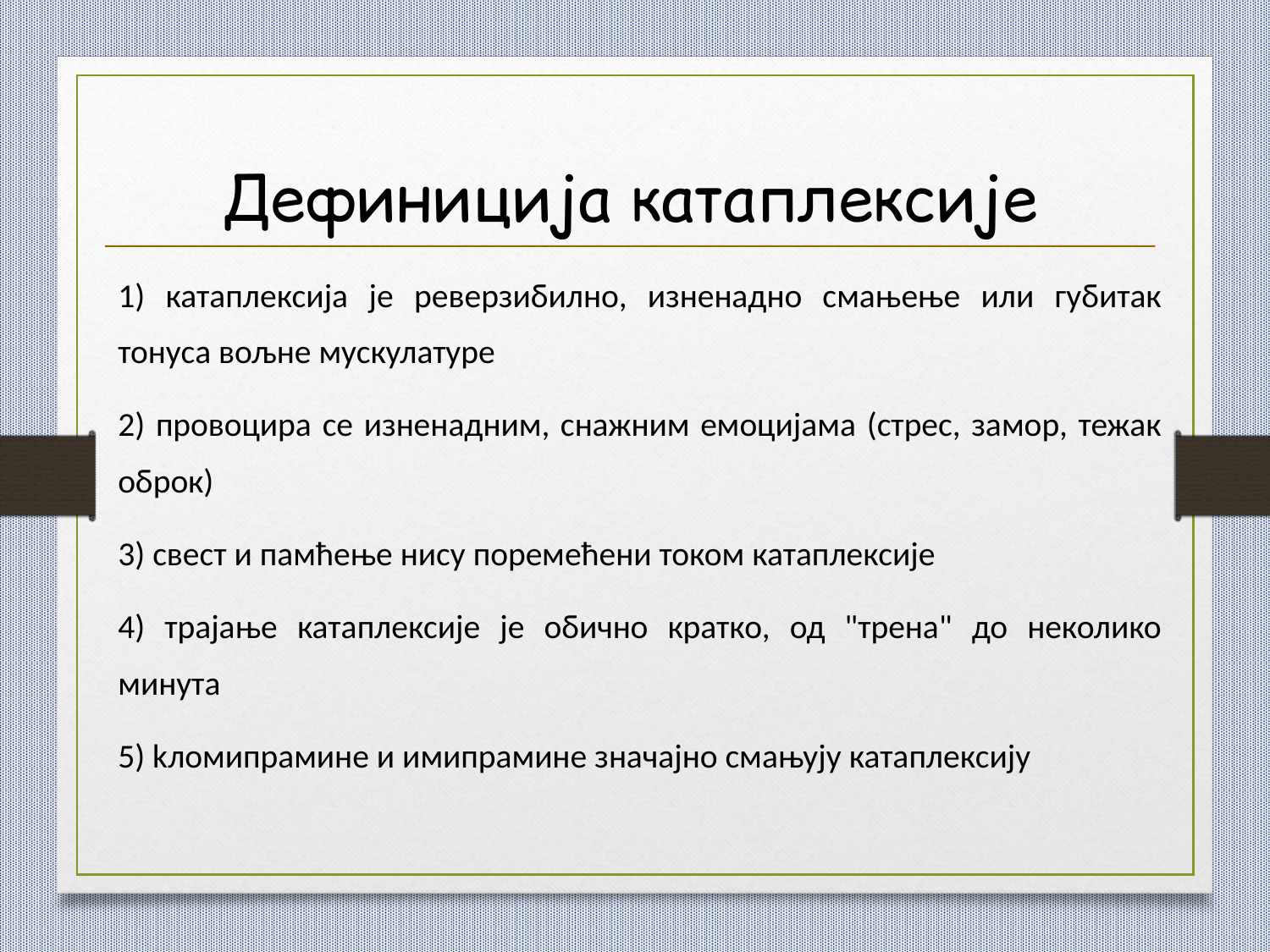

Дефиниција катаплексије

1) катаплексија је реверзибилно, изненадно смањење или губитак тонуса вољне мускулатуре
2) провоцира се изненадним, снажним емоцијама (стрес, замор, тежак оброк)
3) свест и памћење нису поремећени током катаплексије
4) трајање катаплексије је обично кратко, од "трена" до неколико минута
5) kломипрамине и имипрамине значајно смањују катаплексију